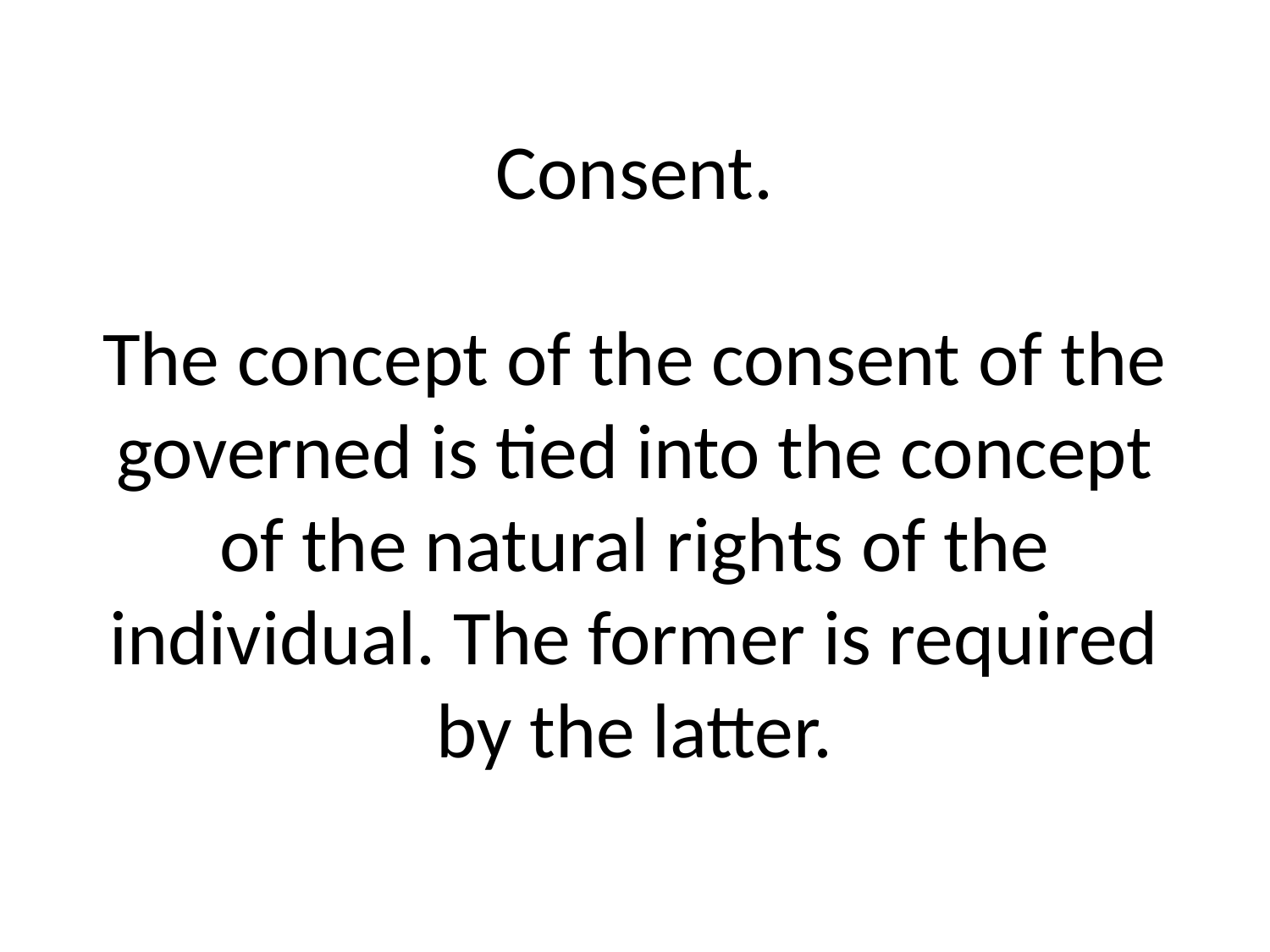

# Consent. The concept of the consent of the governed is tied into the concept of the natural rights of the individual. The former is required by the latter.